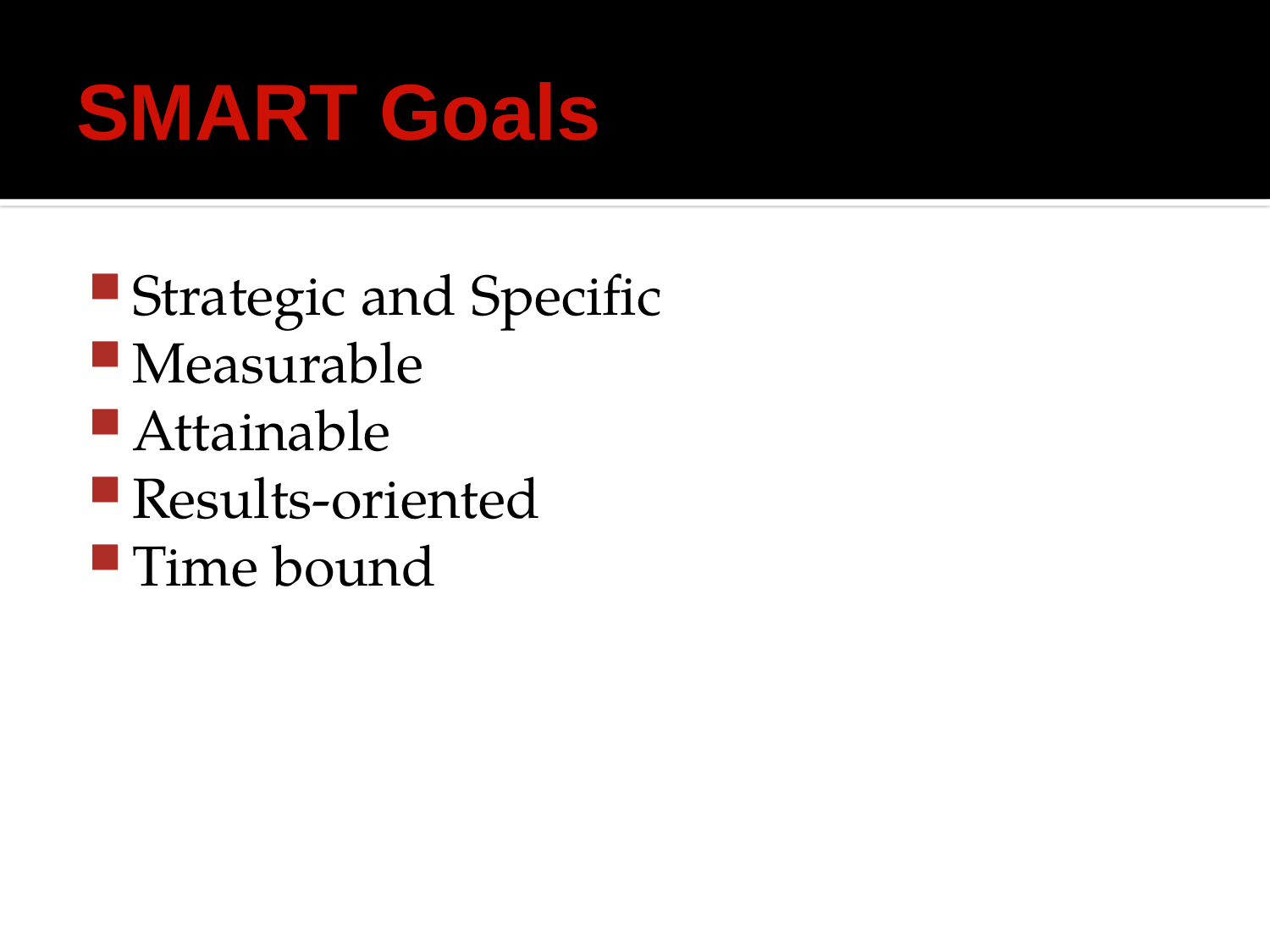

# SMART Goals
Strategic and Specific
Measurable
Attainable
Results-oriented
Time bound